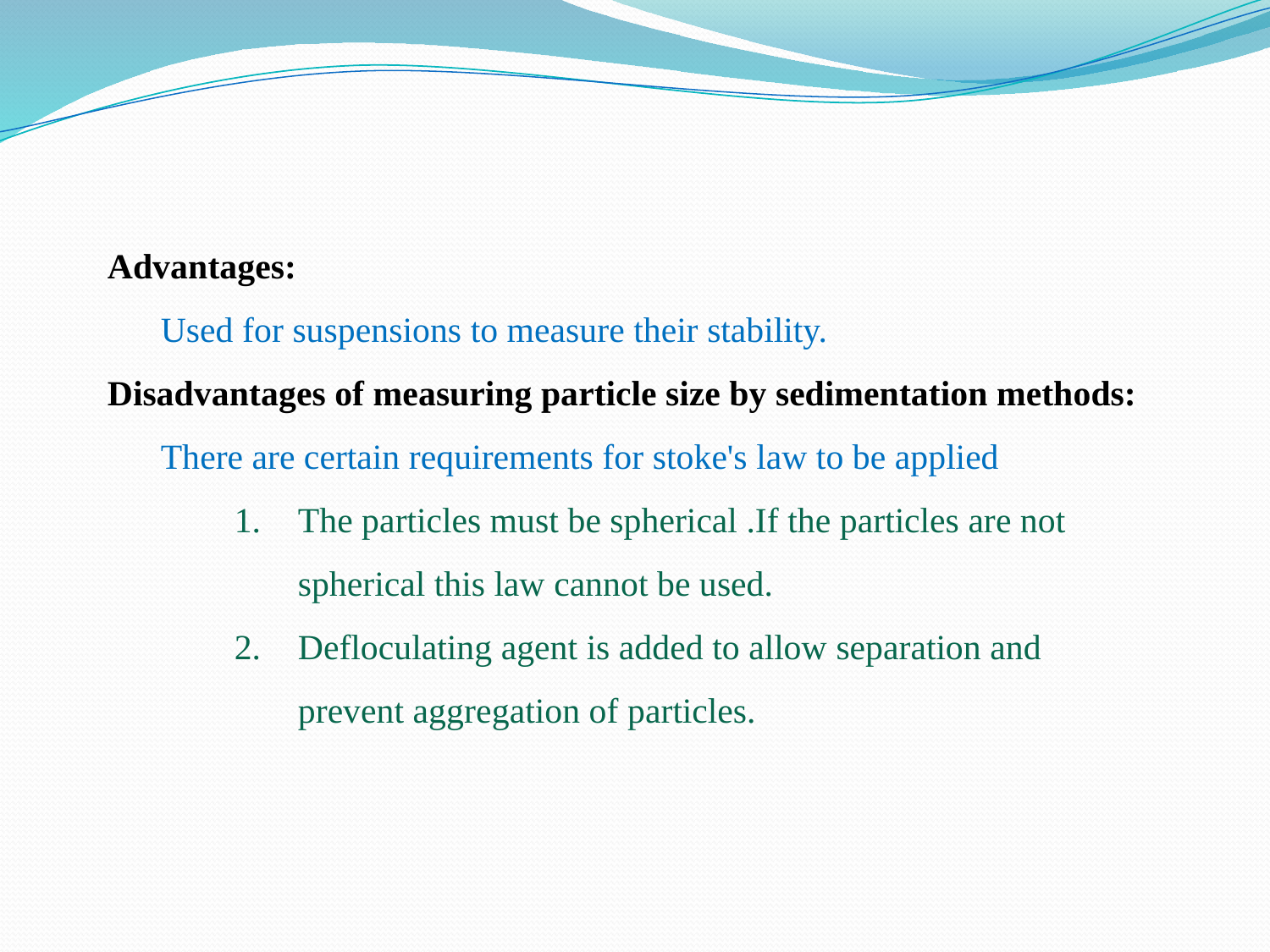

Advantages:
      Used for suspensions to measure their stability.
Disadvantages of measuring particle size by sedimentation methods:
      There are certain requirements for stoke's law to be applied
The particles must be spherical .If the particles are not spherical this law cannot be used.
Defloculating agent is added to allow separation and prevent aggre­gation of particles.